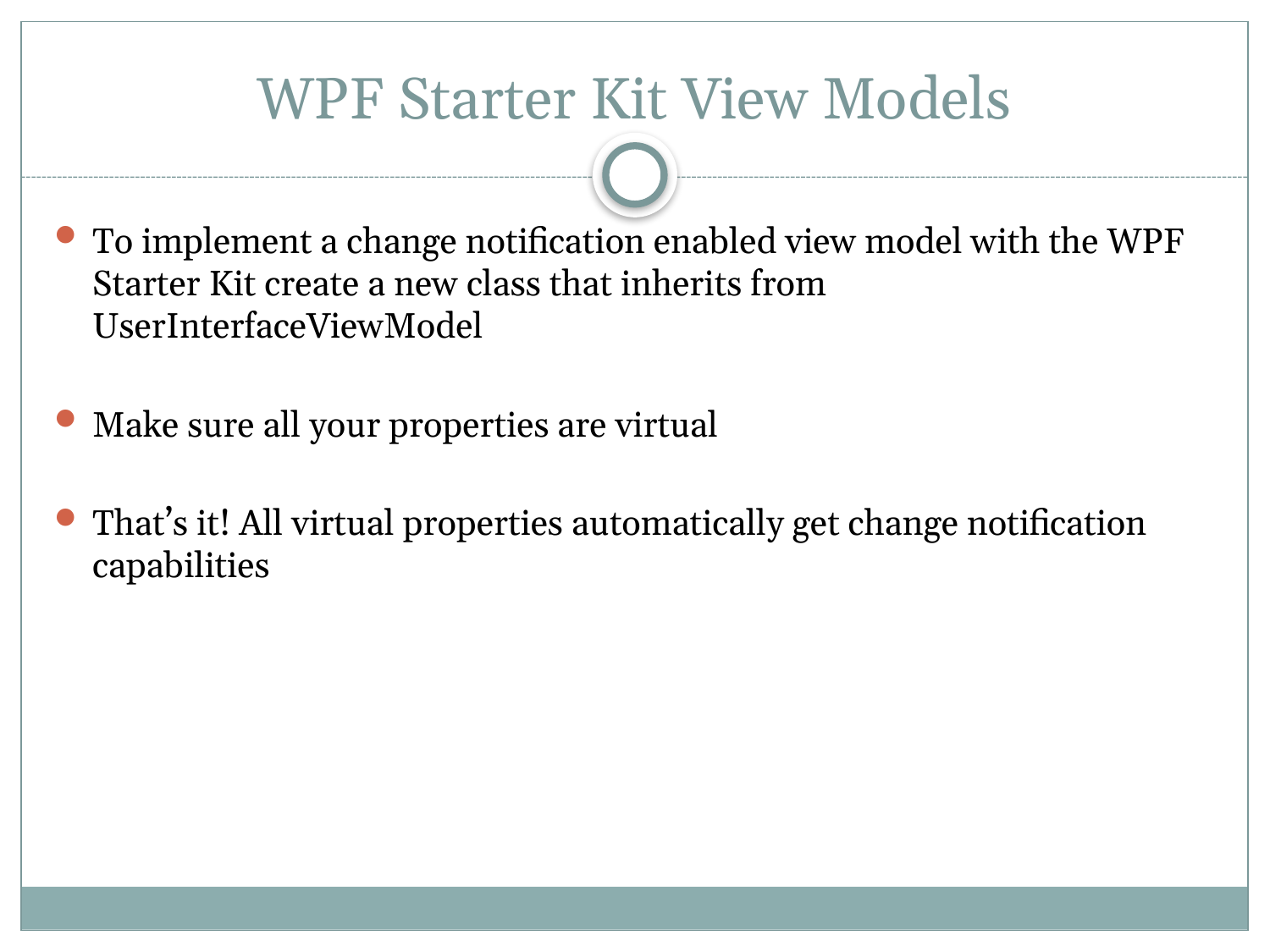

# WPF Starter Kit View Models
To implement a change notification enabled view model with the WPF Starter Kit create a new class that inherits from UserInterfaceViewModel

Make sure all your properties are virtual

That’s it! All virtual properties automatically get change notification capabilities